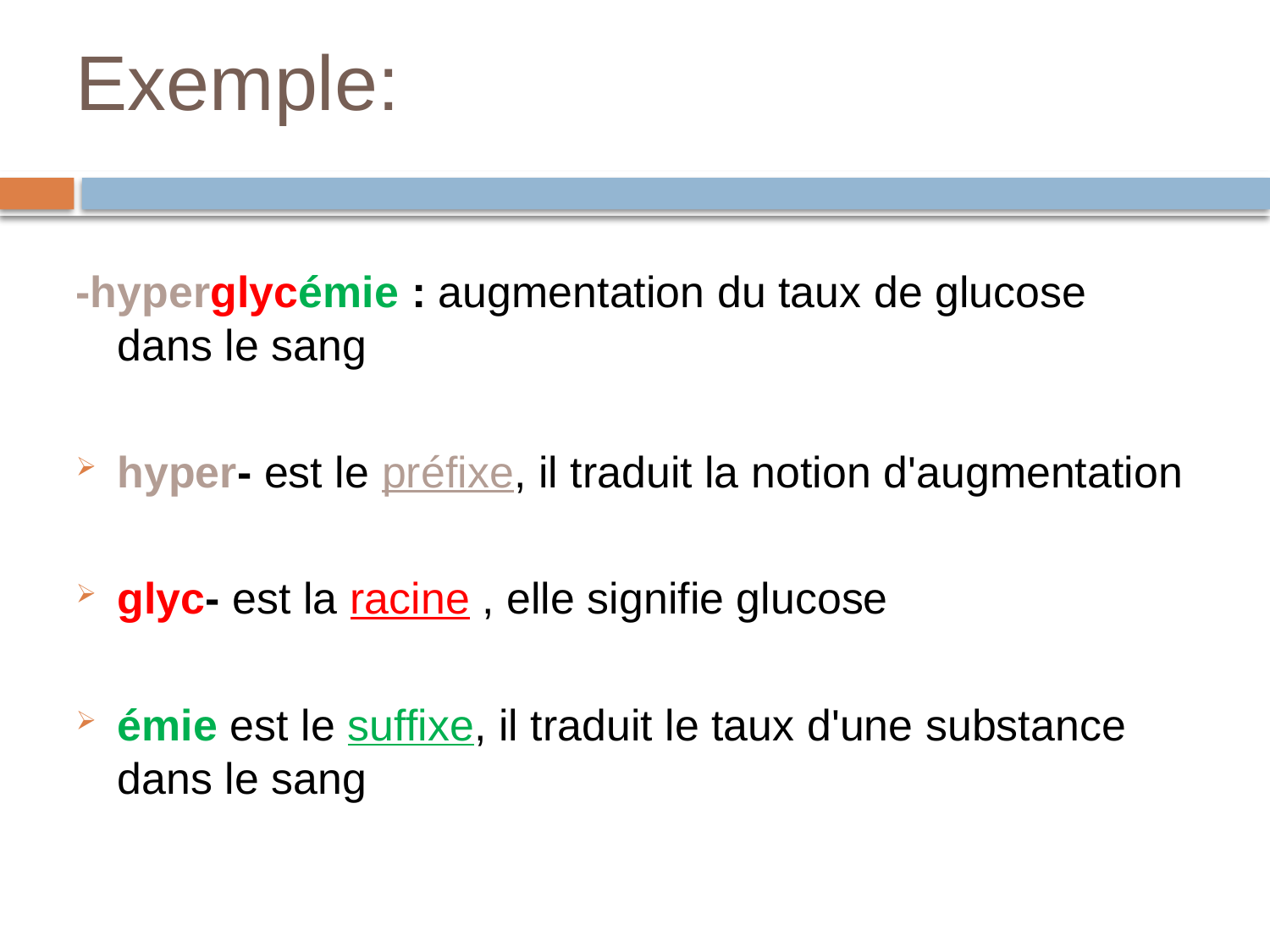

# Exemple:
-hyperglycémie : augmentation du taux de glucose dans le sang

hyper- est le préfixe, il traduit la notion d'augmentation

glyc- est la racine , elle signifie glucose

émie est le suffixe, il traduit le taux d'une substance dans le sang